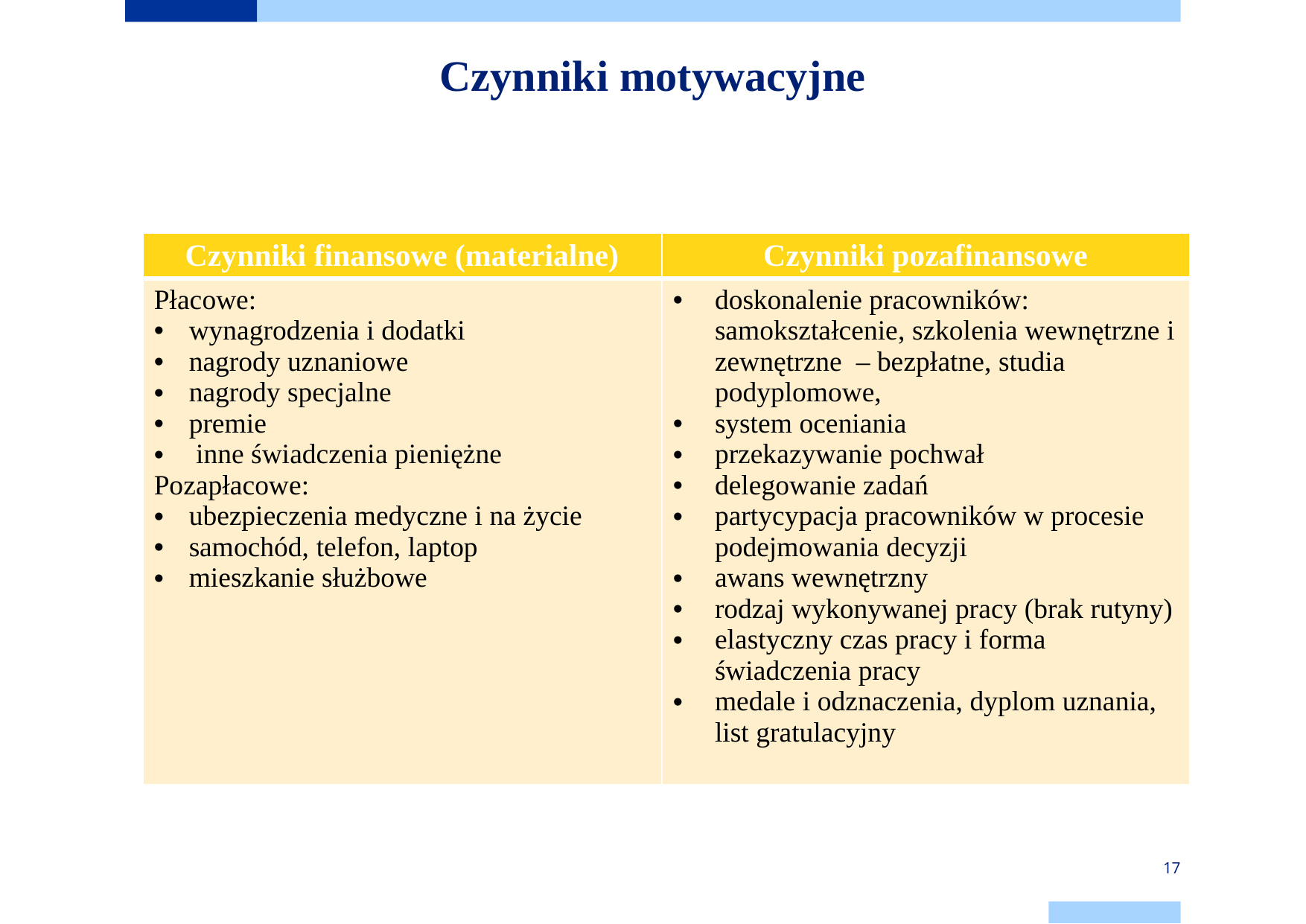

# Czynniki motywacyjne
| Czynniki finansowe (materialne) | Czynniki pozafinansowe |
| --- | --- |
| Płacowe: wynagrodzenia i dodatki nagrody uznaniowe nagrody specjalne premie inne świadczenia pieniężne Pozapłacowe: ubezpieczenia medyczne i na życie samochód, telefon, laptop mieszkanie służbowe | doskonalenie pracowników: samokształcenie, szkolenia wewnętrzne i zewnętrzne – bezpłatne, studia podyplomowe, system oceniania przekazywanie pochwał delegowanie zadań partycypacja pracowników w procesie podejmowania decyzji awans wewnętrzny rodzaj wykonywanej pracy (brak rutyny) elastyczny czas pracy i forma świadczenia pracy medale i odznaczenia, dyplom uznania, list gratulacyjny |
17